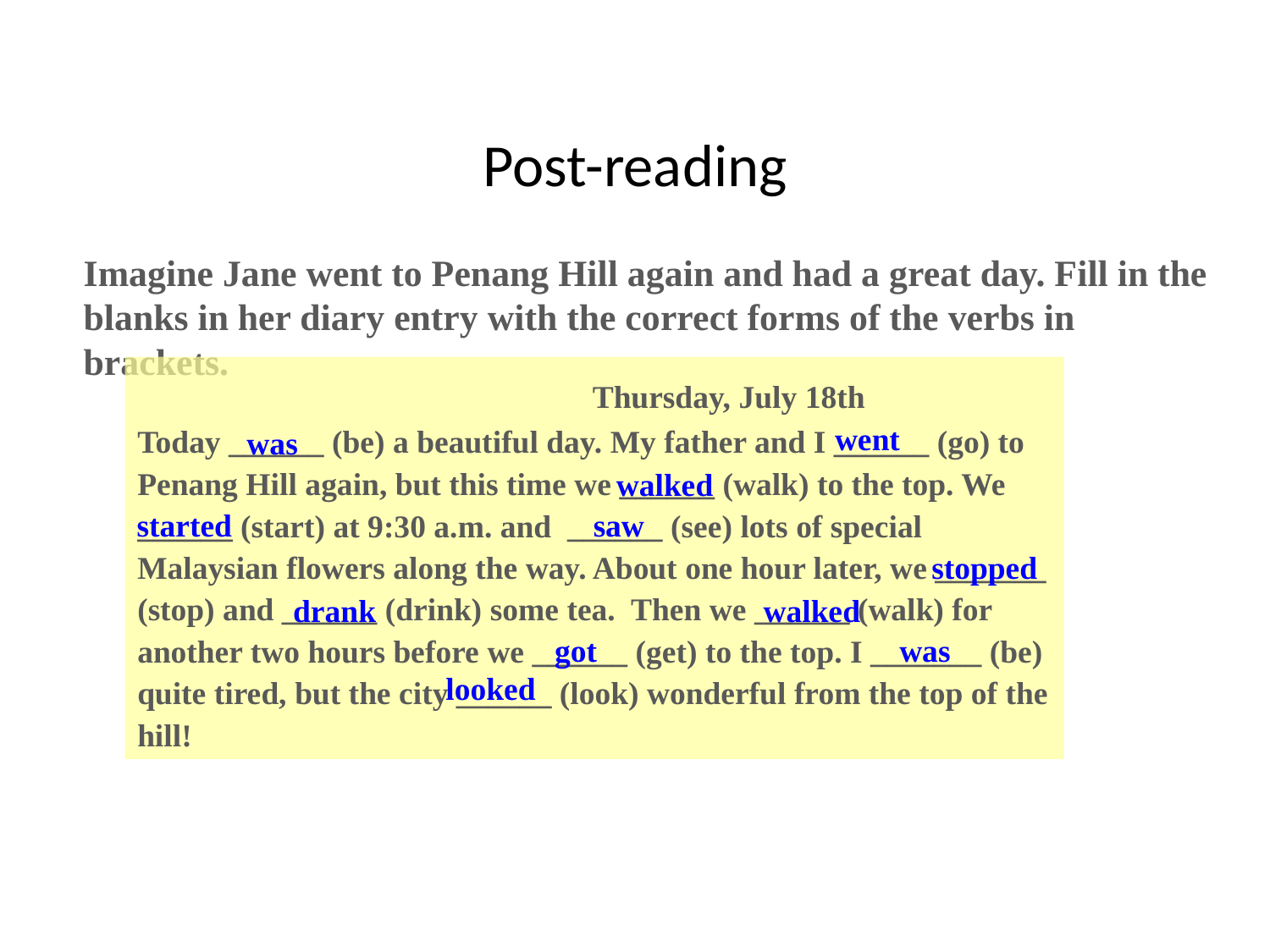

# Post-reading
Imagine Jane went to Penang Hill again and had a great day. Fill in the blanks in her diary entry with the correct forms of the verbs in brackets.
                                           Thursday, July 18th
Today ______ (be) a beautiful day. My father and I ______ (go) to Penang Hill again, but this time we ______ (walk) to the top. We ______ (start) at 9:30 a.m. and  ______ (see) lots of special Malaysian flowers along the way. About one hour later, we _______ (stop) and ______ (drink) some tea.  Then we ______ (walk) for another two hours before we ______ (get) to the top. I _______ (be) quite tired, but the city ______ (look) wonderful from the top of the hill!
went
was
walked
started
saw
stopped
walked
drank
was
got
looked